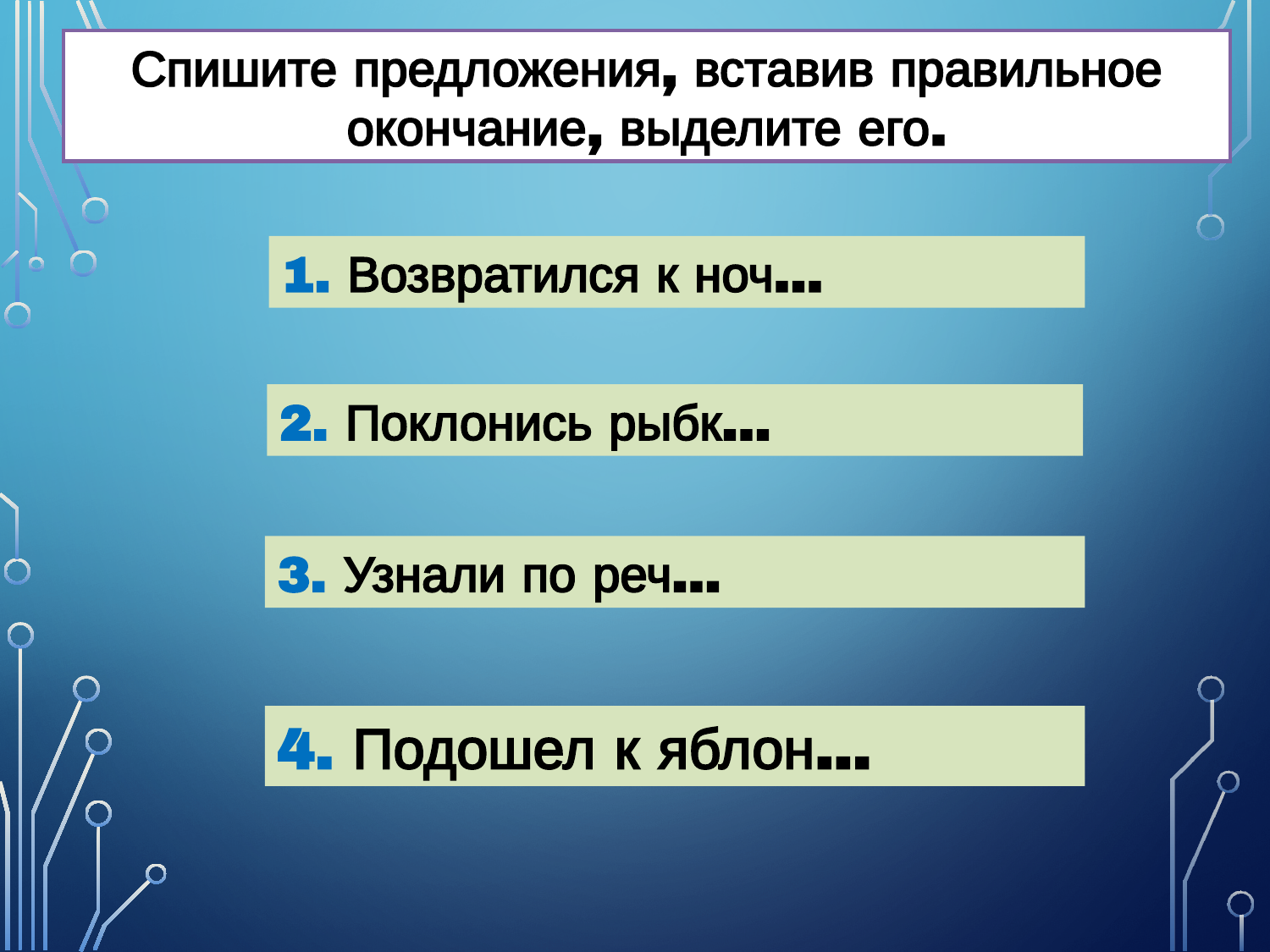

Спишите предложения, вставив правильное окончание, выделите его.
1. Возвратился к ноч…
2. Поклонись рыбк…
3. Узнали по реч…
4. Подошел к яблон…